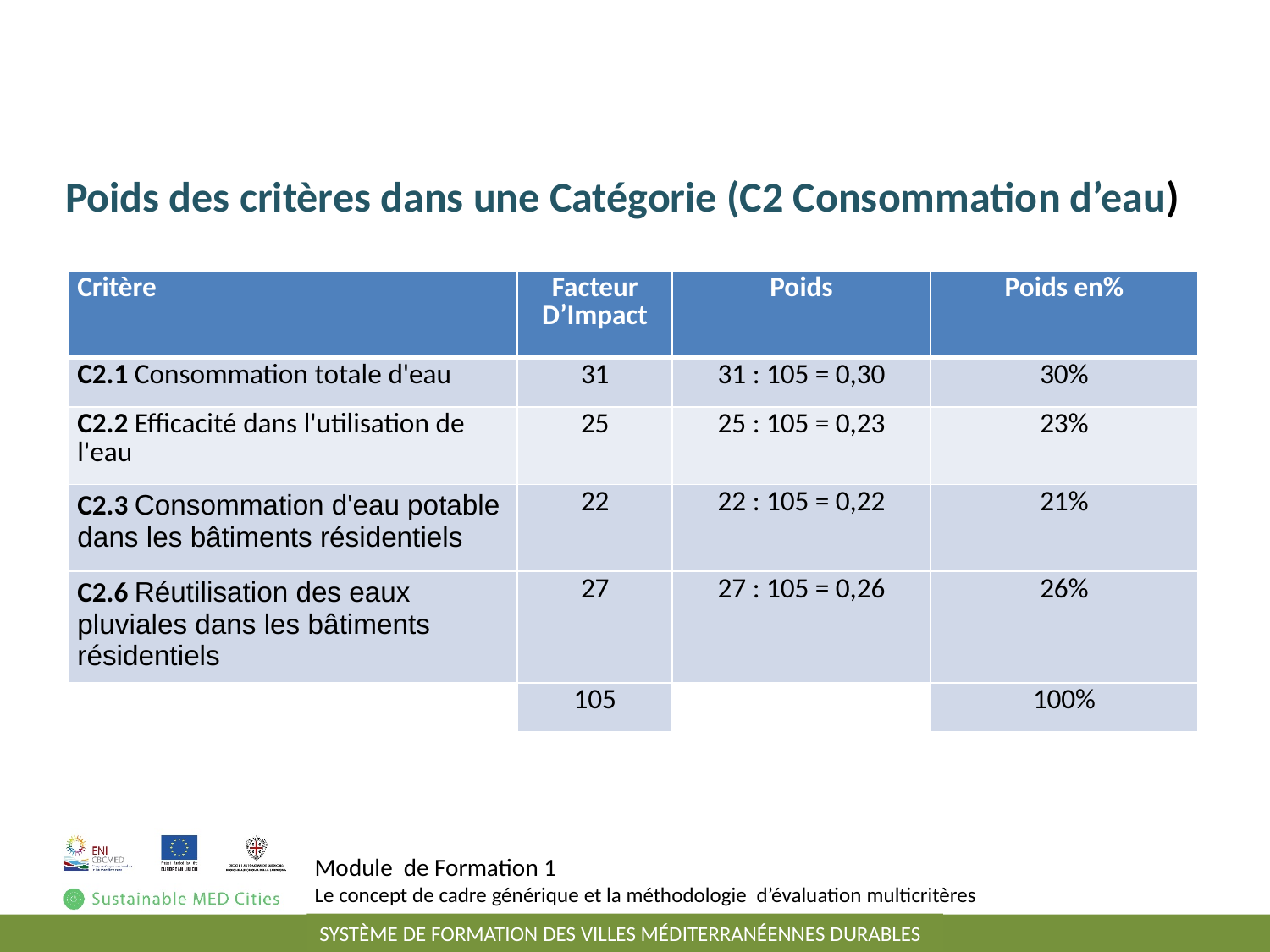

Peso dei criteri in una categoria: esempio
Poids des critères dans une Catégorie (C2 Consommation d’eau)
| Critère | Facteur D’Impact | Poids | Poids en% |
| --- | --- | --- | --- |
| C2.1 Consommation totale d'eau | 31 | 31 : 105 = 0,30 | 30% |
| C2.2 Efficacité dans l'utilisation de l'eau | 25 | 25 : 105 = 0,23 | 23% |
| C2.3 Consommation d'eau potable dans les bâtiments résidentiels | 22 | 22 : 105 = 0,22 | 21% |
| C2.6 Réutilisation des eaux pluviales dans les bâtiments résidentiels | 27 | 27 : 105 = 0,26 | 26% |
|  | 105 |  | 100% |
|  |  |  |  |
Module  de Formation 1
Le concept de cadre générique et la méthodologie  d’évaluation multicritères
SYSTÈME DE FORMATION DES VILLES MÉDITERRANÉENNES DURABLES